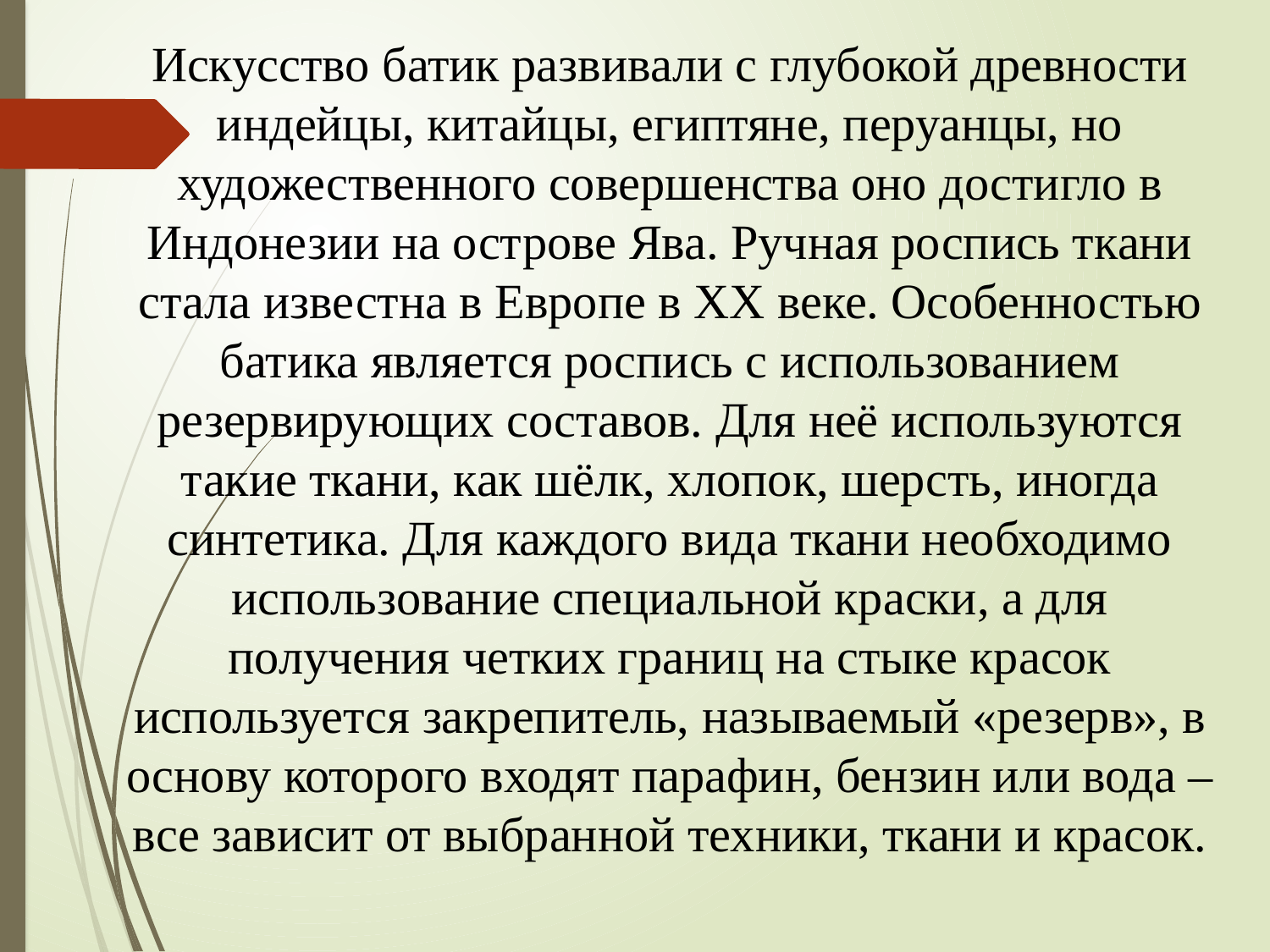

Искусство батик развивали с глубокой древности индейцы, китайцы, египтяне, перуанцы, но художественного совершенства оно достигло в Индонезии на острове Ява. Ручная роспись ткани стала известна в Европе в XX веке. Особенностью батика является роспись с использованием резервирующих составов. Для неё используются такие ткани, как шёлк, хлопок, шерсть, иногда синтетика. Для каждого вида ткани необходимо использование специальной краски, а для получения четких границ на стыке красок используется закрепитель, называемый «резерв», в основу которого входят парафин, бензин или вода – все зависит от выбранной техники, ткани и красок.